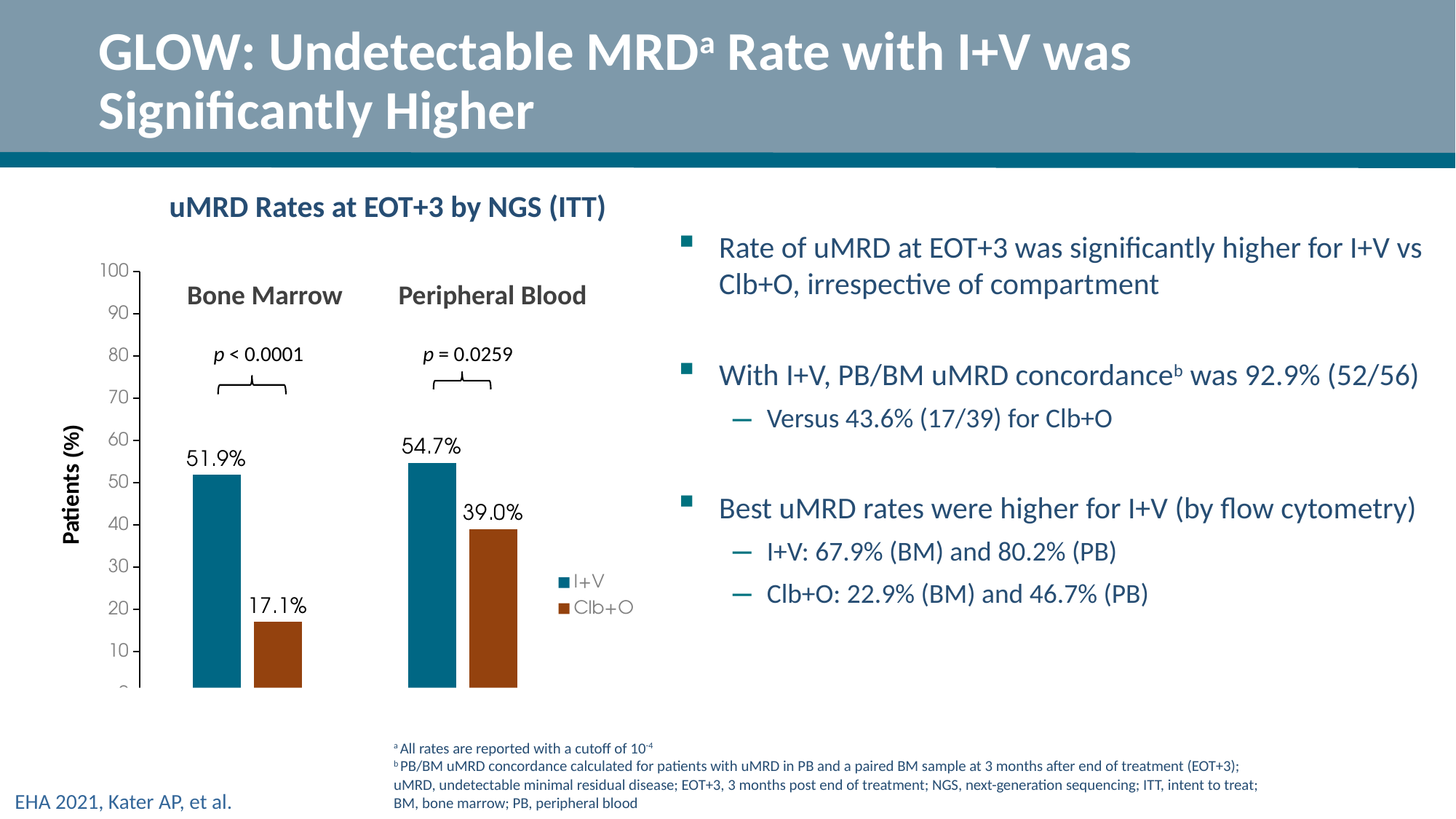

# GLOW: Undetectable MRDa Rate with I+V was Significantly Higher
uMRD Rates at EOT+3 by NGS (ITT)
Rate of uMRD at EOT+3 was significantly higher for I+V vs Clb+O, irrespective of compartment

With I+V, PB/BM uMRD concordanceb was 92.9% (52/56)
Versus 43.6% (17/39) for Clb+O

Best uMRD rates were higher for I+V (by flow cytometry)
I+V: 67.9% (BM) and 80.2% (PB)
Clb+O: 22.9% (BM) and 46.7% (PB)

### Chart

| Category | I+V | Clb+O |
|---|---|---|
| BM | 51.9 | 17.1 |
| PB | 54.7 | 39.0 |
p = 0.0259

p < 0.0001

Bone Marrow
Peripheral Blood
Patients (%)
a All rates are reported with a cutoff of 10-4
b PB/BM uMRD concordance calculated for patients with uMRD in PB and a paired BM sample at 3 months after end of treatment (EOT+3);
uMRD, undetectable minimal residual disease; EOT+3, 3 months post end of treatment; NGS, next-generation sequencing; ITT, intent to treat; BM, bone marrow; PB, peripheral blood